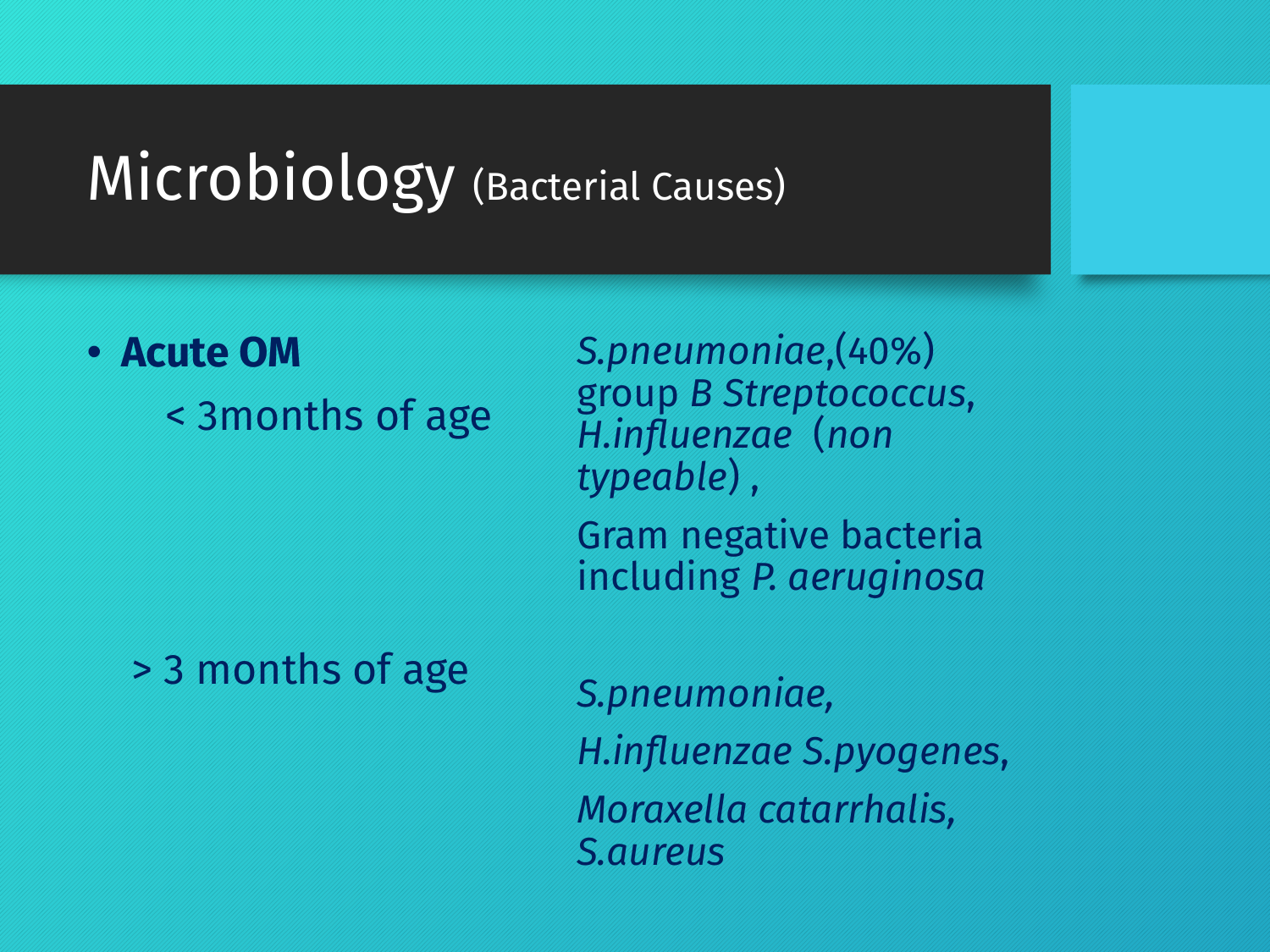

# Microbiology (Bacterial Causes)
S.pneumoniae,(40%) group B Streptococcus, H.influenzae  (non typeable) ,
Gram negative bacteria including P. aeruginosa

S.pneumoniae,
H.influenzae S.pyogenes,
Moraxella catarrhalis, S.aureus
Acute OM
       < 3months of age

    > 3 months of age